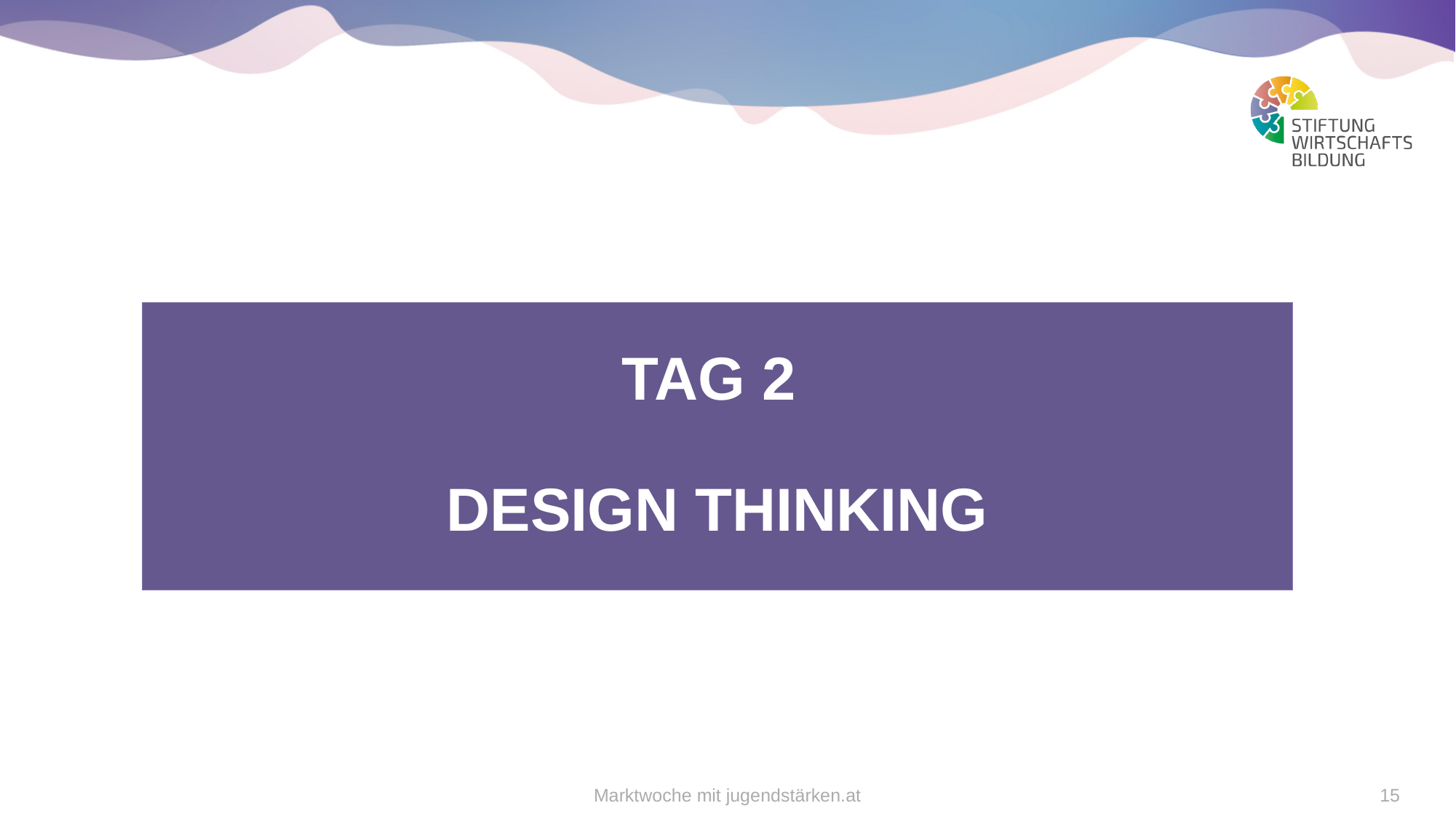

# Tag 2 design thinking
Marktwoche mit jugendstärken.at
15